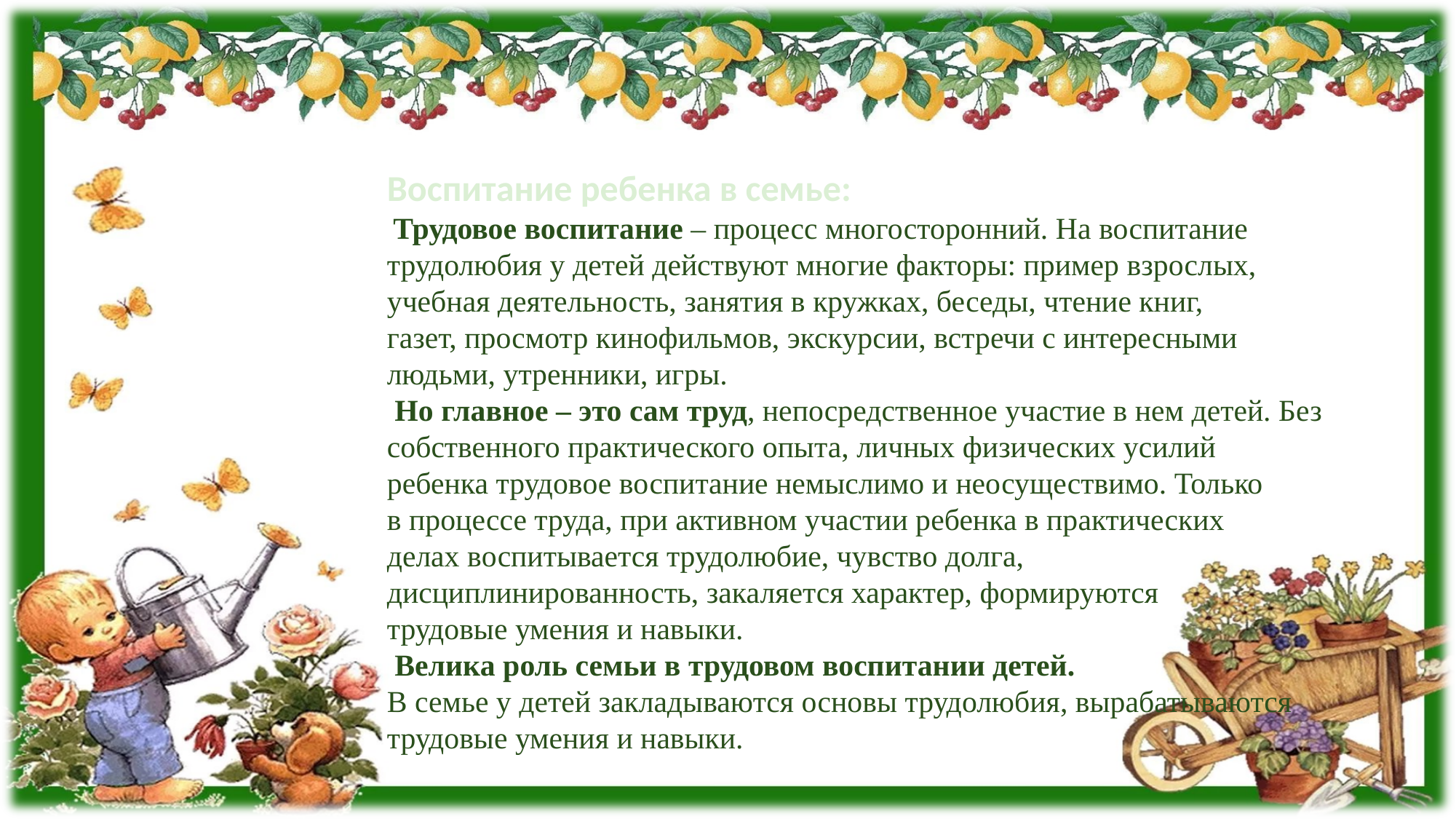

Воспитание ребенка в семье:
 Трудовое воспитание – процесс многосторонний. На воспитание
трудолюбия у детей действуют многие факторы: пример взрослых,
учебная деятельность, занятия в кружках, беседы, чтение книг,
газет, просмотр кинофильмов, экскурсии, встречи с интересными
людьми, утренники, игры.
 Но главное – это сам труд, непосредственное участие в нем детей. Без
собственного практического опыта, личных физических усилий
ребенка трудовое воспитание немыслимо и неосуществимо. Только
в процессе труда, при активном участии ребенка в практических
делах воспитывается трудолюбие, чувство долга,
дисциплинированность, закаляется характер, формируются
трудовые умения и навыки.
 Велика роль семьи в трудовом воспитании детей.
В семье у детей закладываются основы трудолюбия, вырабатываются
трудовые умения и навыки.